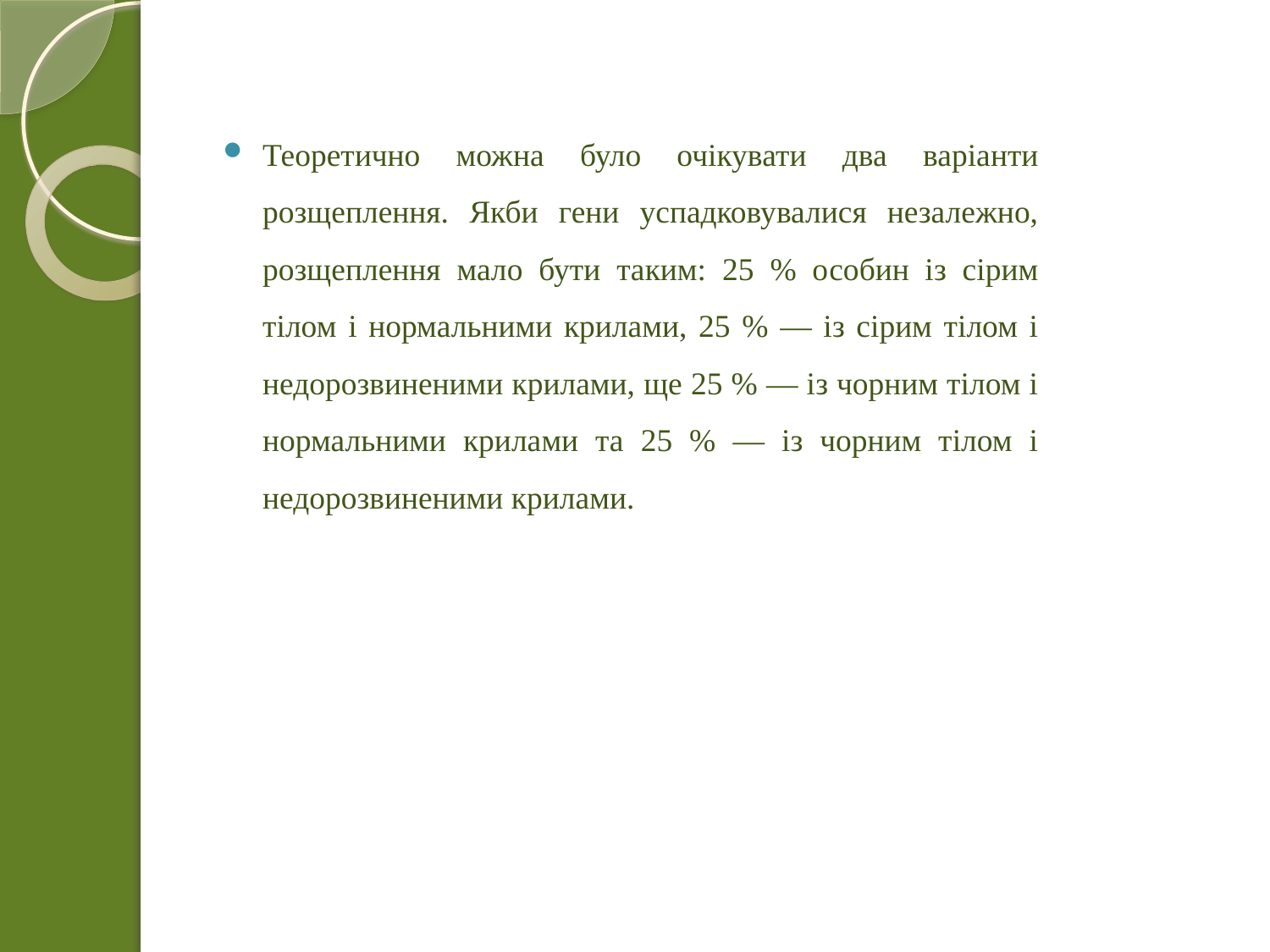

Теоретично можна було очікувати два варіанти розщеплення. Якби гени успадковувалися незалежно, розщеплення мало бути таким: 25 % особин із сірим тілом і нормальними крилами, 25 % — із сірим тілом і недорозвиненими крилами, ще 25 % — із чорним тілом і нормальними крилами та 25 % — із чорним тілом і недорозвиненими крилами.